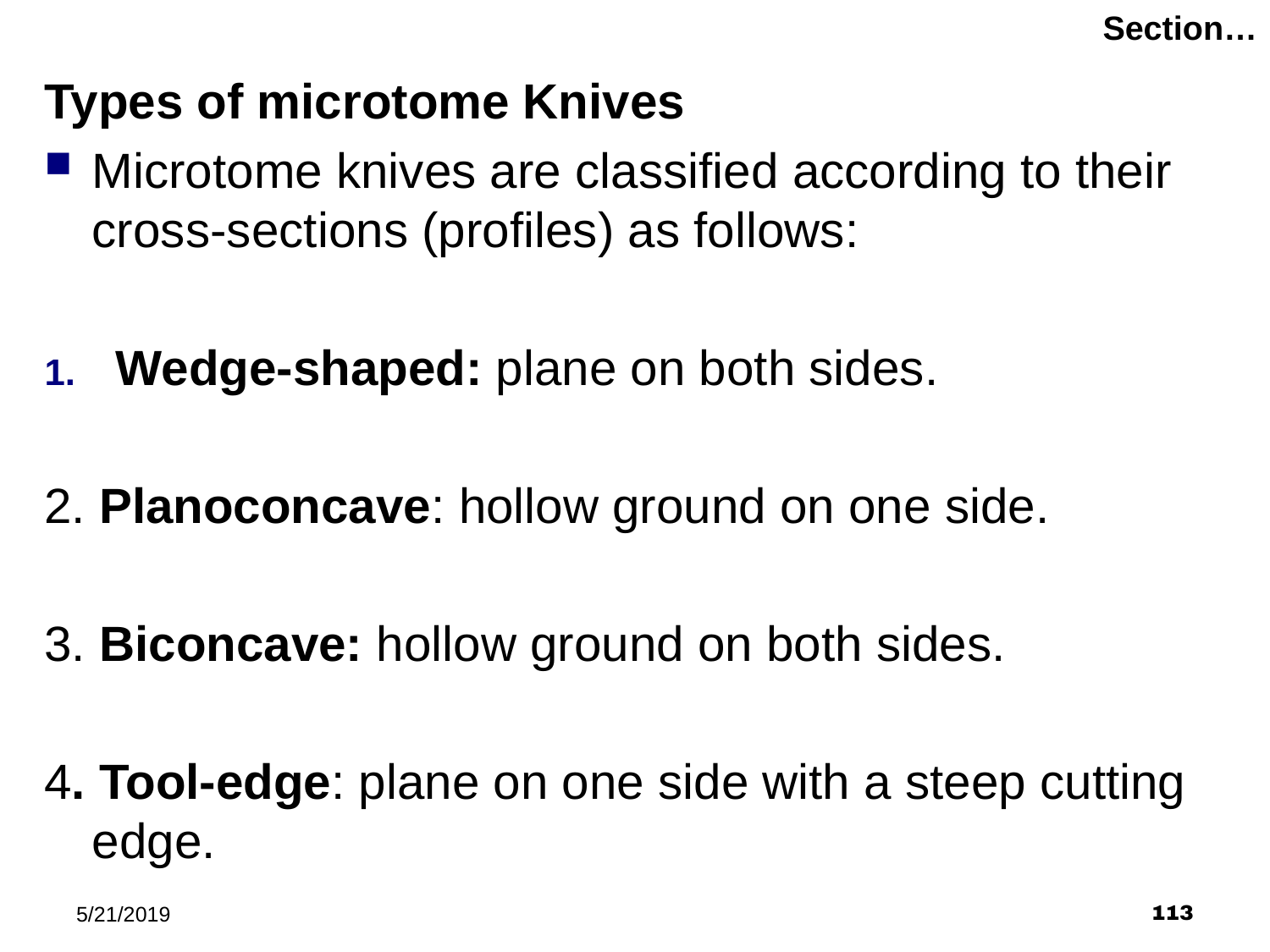

# Section…
Types of microtome Knives
Microtome knives are classified according to their cross-sections (profiles) as follows:

Wedge-shaped: plane on both sides.

2. Planoconcave: hollow ground on one side.

3. Biconcave: hollow ground on both sides.

4. Tool-edge: plane on one side with a steep cutting edge.

5/21/2019
113